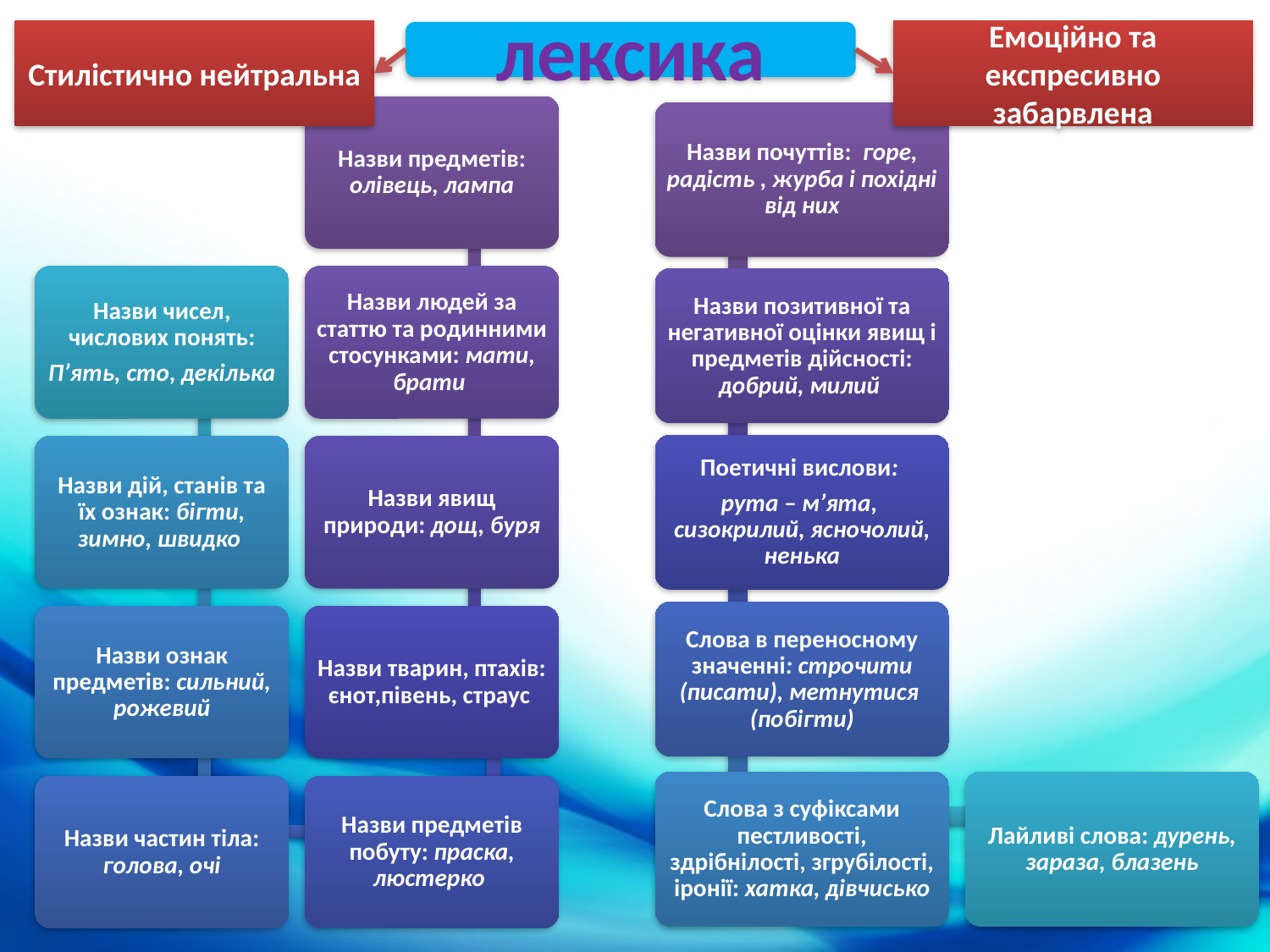

Стилістично нейтральна
Емоційно та експресивно забарвлена
лексика
Назви предметів: олівець, лампа
Назви людей за статтю та родинними стосунками: мати, брати
Назви явищ природи: дощ, буря
Назви тварин, птахів: єнот,півень, страус
Назви предметів побуту: праска, люстерко
Назви частин тіла: голова, очі
Назви ознак предметів: сильний, рожевий
Назви дій, станів та їх ознак: бігти, зимно, швидко
Назви чисел, числових понять:
П’ять, сто, декілька
Назви почуттів:  горе, радість , журба і похідні від них
Назви позитивної та негативної оцінки явищ і предметів дійсності: добрий, милий
Поетичні вислови:
рута – м’ята,  сизокрилий, ясночолий, ненька
Слова в переносному значенні: строчити (писати), метнутися  (побігти)
Слова з суфіксами пестливості, здрібнілості, згрубілості, іронії: хатка, дівчисько
Лайливі слова: дурень, зараза, блазень